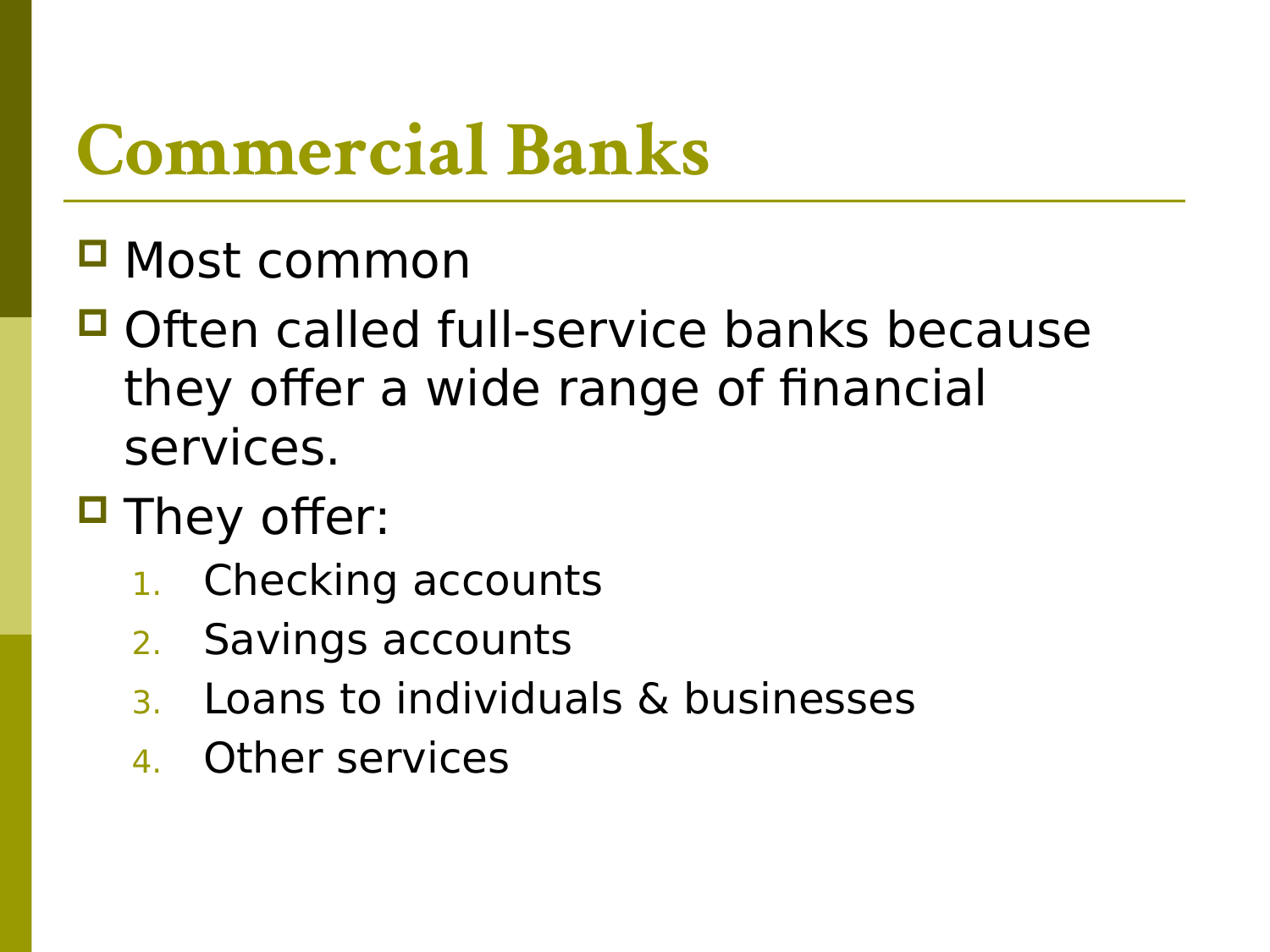

# Commercial Banks
Most common
Often called full-service banks because they offer a wide range of financial services.
They offer:
Checking accounts
Savings accounts
Loans to individuals & businesses
Other services